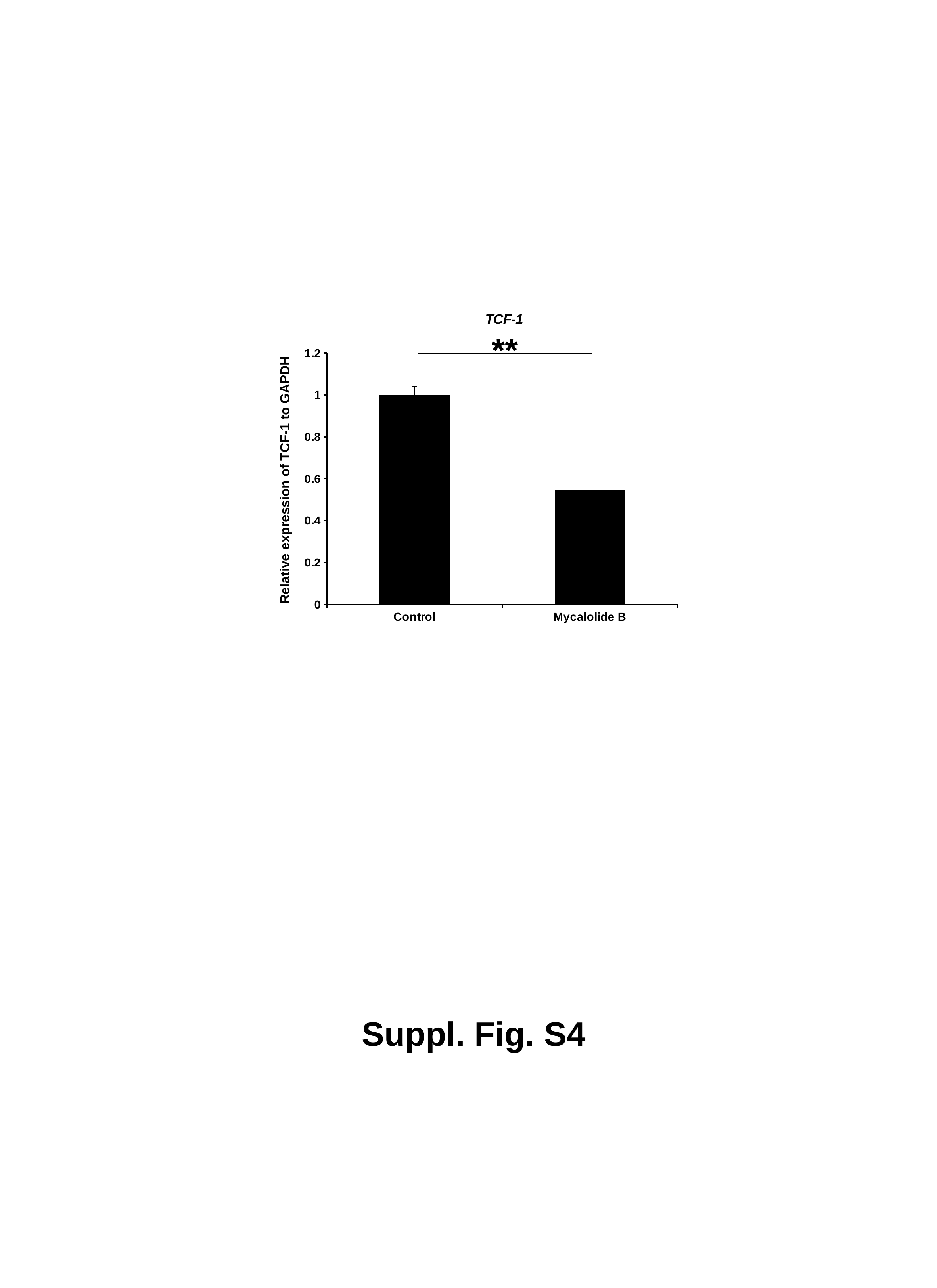

### Chart:

| Category |  |
|---|---|
| Control | 1.0 |
| Mycalolide B | 0.5440920594662405 |
**
Relative expression of TCF-1 to GAPDH
Suppl. Fig. S4